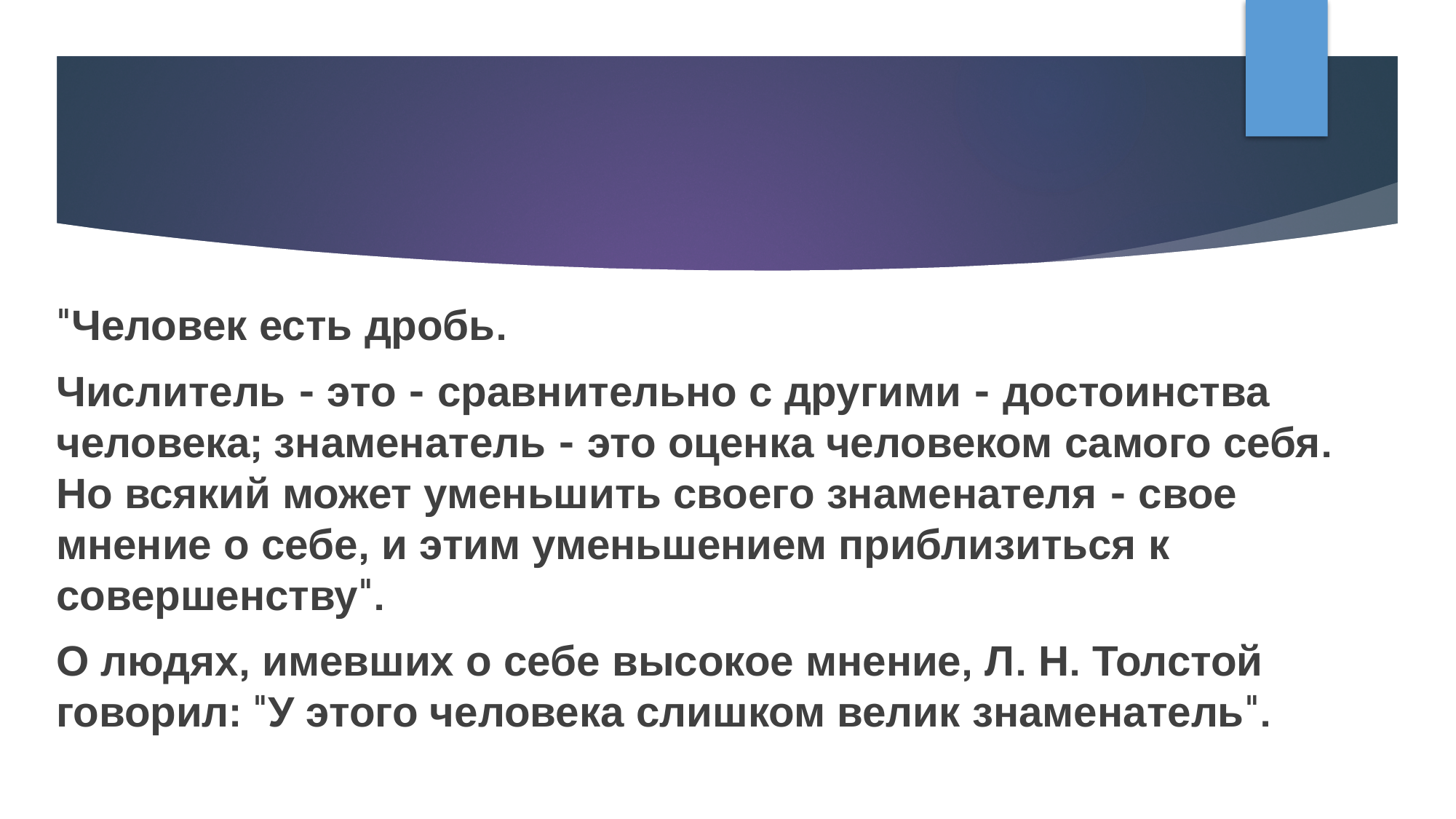

"Человек есть дробь.
Числитель - это - сравнительно с другими - достоинства человека; знаменатель - это оценка человеком самого себя. Но всякий может уменьшить своего знаменателя - свое мнение о себе, и этим уменьшением приблизиться к совершенству".
О людях, имевших о себе высокое мнение, Л. Н. Толстой говорил: "У этого человека слишком велик знаменатель".